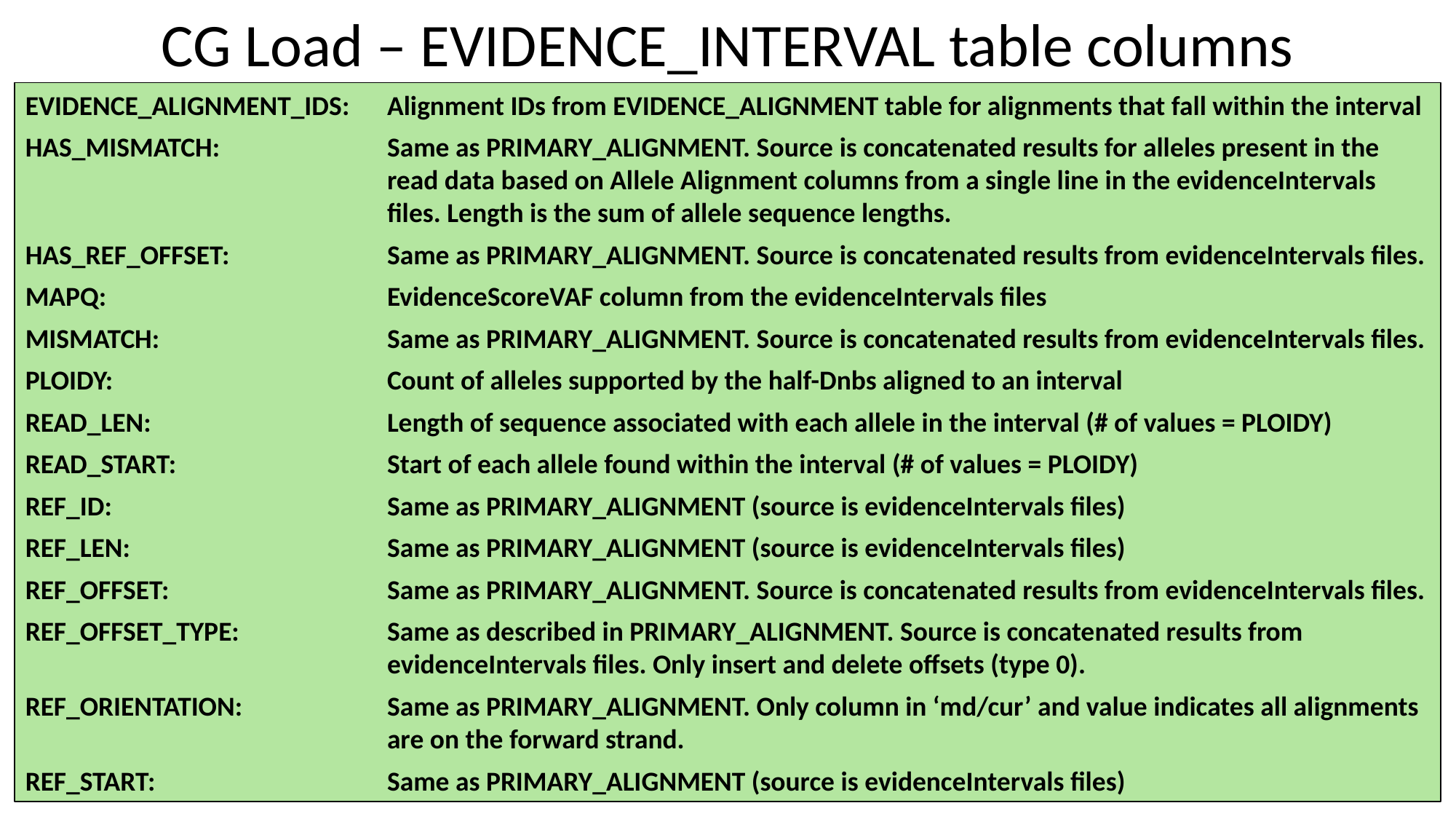

CG Load – EVIDENCE_INTERVAL table columns
EVIDENCE_ALIGNMENT_IDS:	Alignment IDs from EVIDENCE_ALIGNMENT table for alignments that fall within the interval
HAS_MISMATCH:	Same as PRIMARY_ALIGNMENT. Source is concatenated results for alleles present in the read data based on Allele Alignment columns from a single line in the evidenceIntervals files. Length is the sum of allele sequence lengths.
HAS_REF_OFFSET: 	Same as PRIMARY_ALIGNMENT. Source is concatenated results from evidenceIntervals files.
MAPQ:	EvidenceScoreVAF column from the evidenceIntervals files
MISMATCH: 	Same as PRIMARY_ALIGNMENT. Source is concatenated results from evidenceIntervals files.
PLOIDY:	Count of alleles supported by the half-Dnbs aligned to an interval
READ_LEN:	Length of sequence associated with each allele in the interval (# of values = PLOIDY)
READ_START:	Start of each allele found within the interval (# of values = PLOIDY)
REF_ID:	Same as PRIMARY_ALIGNMENT (source is evidenceIntervals files)
REF_LEN:	Same as PRIMARY_ALIGNMENT (source is evidenceIntervals files)
REF_OFFSET:	Same as PRIMARY_ALIGNMENT. Source is concatenated results from evidenceIntervals files.
REF_OFFSET_TYPE:	Same as described in PRIMARY_ALIGNMENT. Source is concatenated results from evidenceIntervals files. Only insert and delete offsets (type 0).
REF_ORIENTATION:	Same as PRIMARY_ALIGNMENT. Only column in ‘md/cur’ and value indicates all alignments are on the forward strand.
REF_START:	Same as PRIMARY_ALIGNMENT (source is evidenceIntervals files)